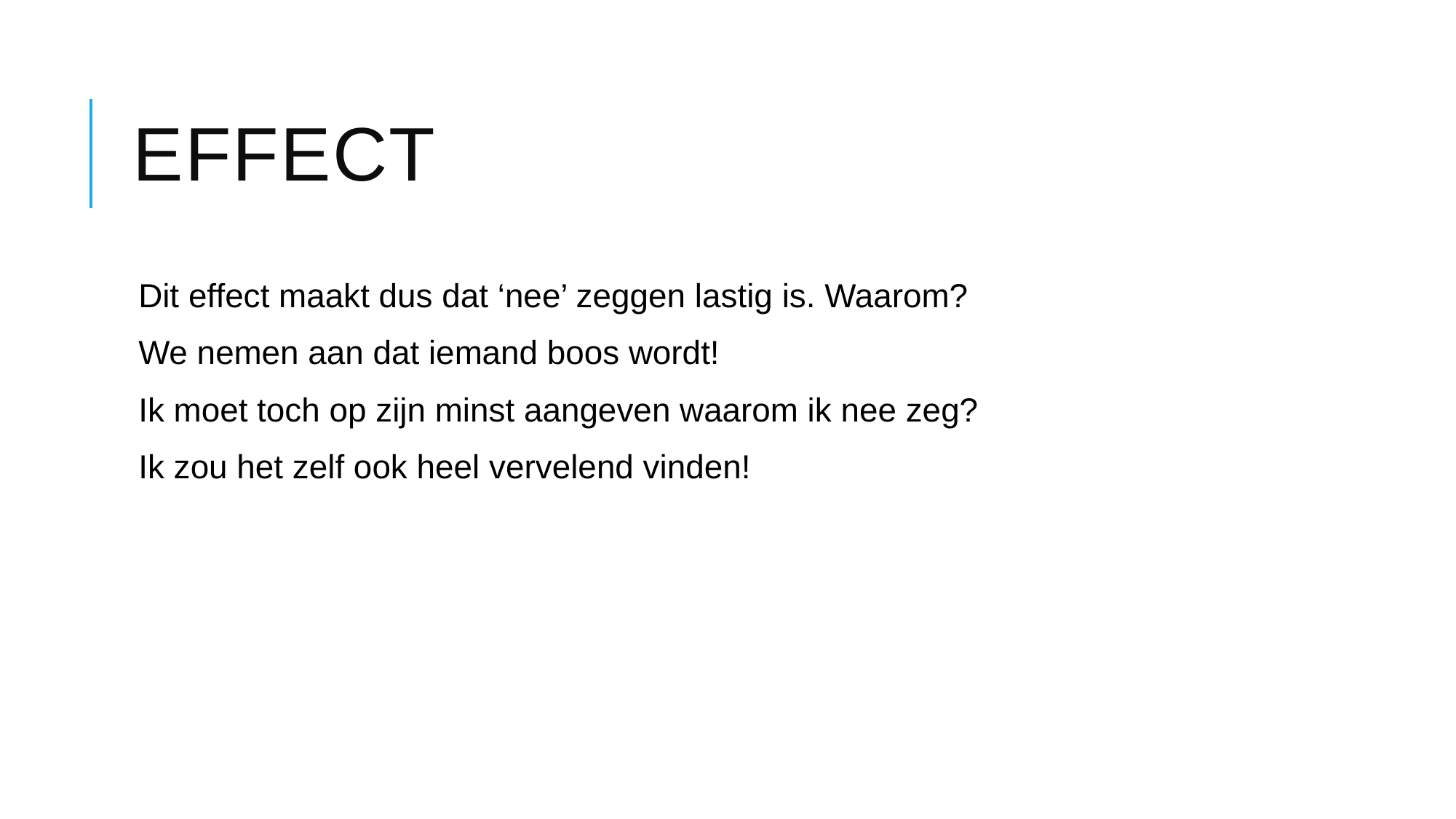

# Effect
Dit effect maakt dus dat ‘nee’ zeggen lastig is. Waarom?
We nemen aan dat iemand boos wordt!
Ik moet toch op zijn minst aangeven waarom ik nee zeg?
Ik zou het zelf ook heel vervelend vinden!